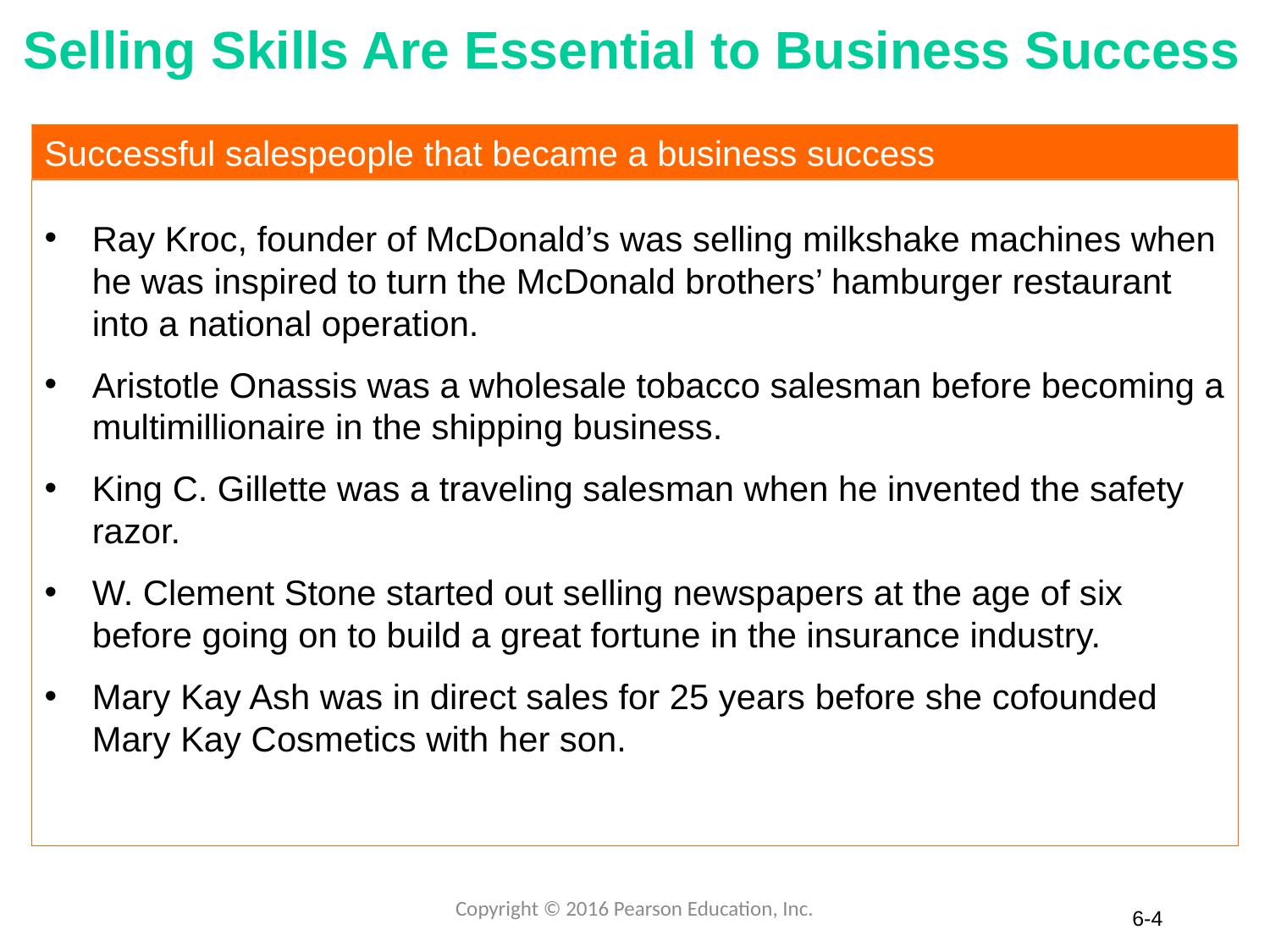

# Selling Skills Are Essential to Business Success
Successful salespeople that became a business success

Ray Kroc, founder of McDonald’s was selling milkshake machines when he was inspired to turn the McDonald brothers’ hamburger restaurant into a national operation.

Aristotle Onassis was a wholesale tobacco salesman before becoming a multimillionaire in the shipping business.

King C. Gillette was a traveling salesman when he invented the safety razor.

W. Clement Stone started out selling newspapers at the age of six before going on to build a great fortune in the insurance industry.

Mary Kay Ash was in direct sales for 25 years before she cofounded Mary Kay Cosmetics with her son.

Copyright © 2016 Pearson Education, Inc.